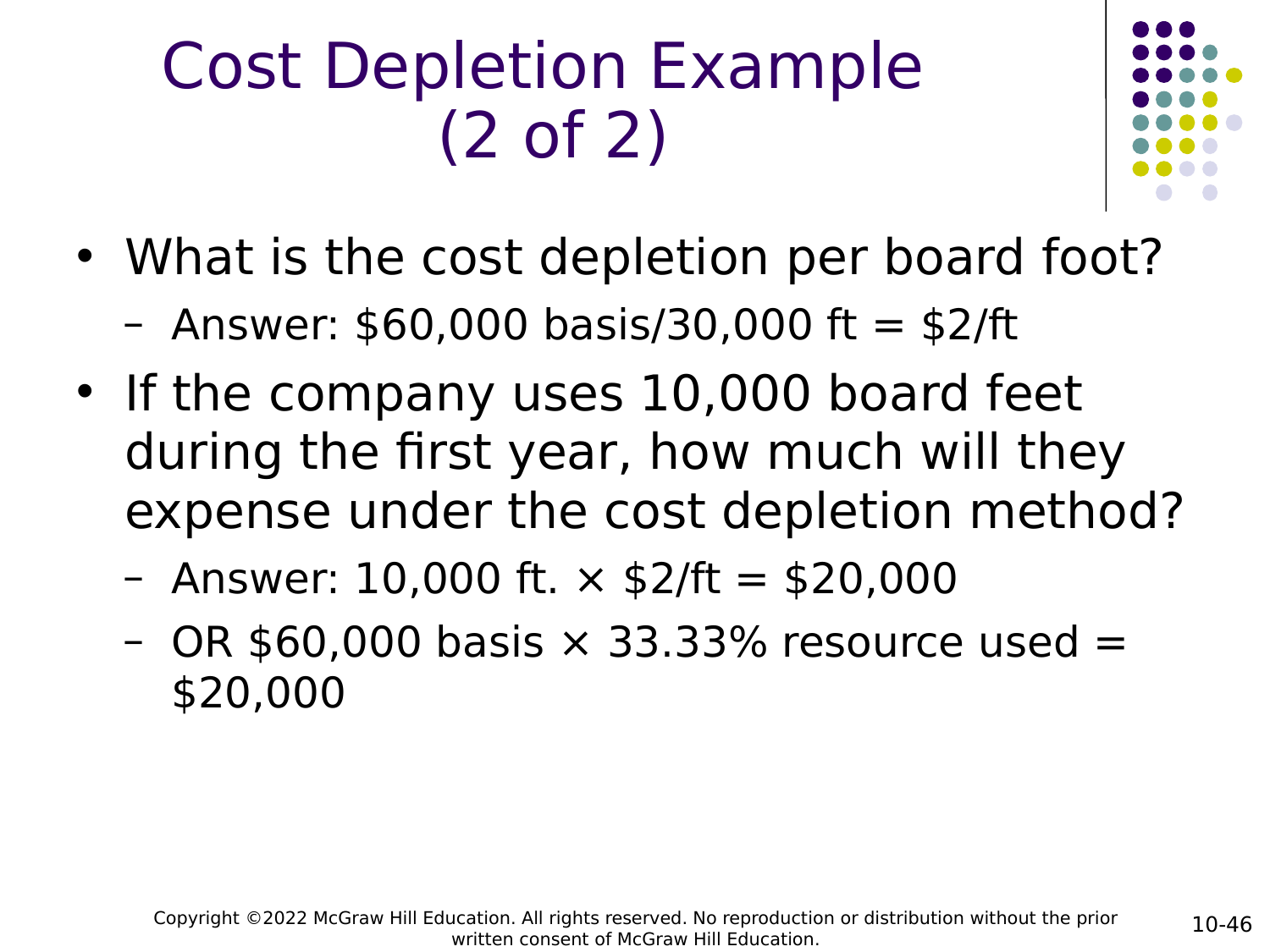

# Cost Depletion Example (2 of 2)
What is the cost depletion per board foot?
Answer: $60,000 basis/30,000 ft = $2/ft
If the company uses 10,000 board feet during the first year, how much will they expense under the cost depletion method?
Answer: 10,000 ft. × $2/ft = $20,000
OR $60,000 basis × 33.33% resource used = $20,000
10-46